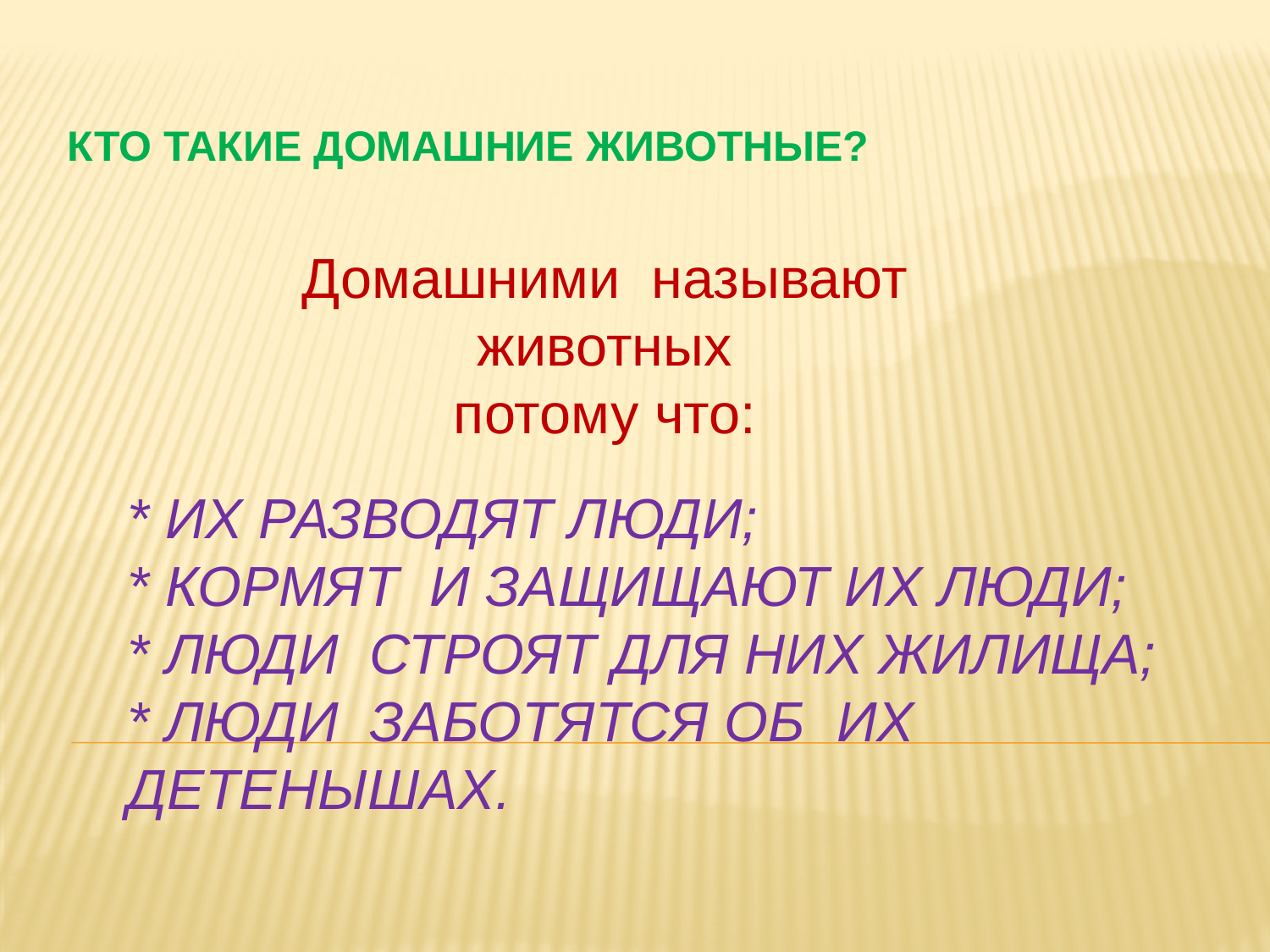

Кто такие домашние животные?
Домашними  называют животных
потому что:
# * Их разводят люди; * Кормят  И защищают их люди; * Люди  строят для них жилища; * Люди  заботятся об  их детенышах.